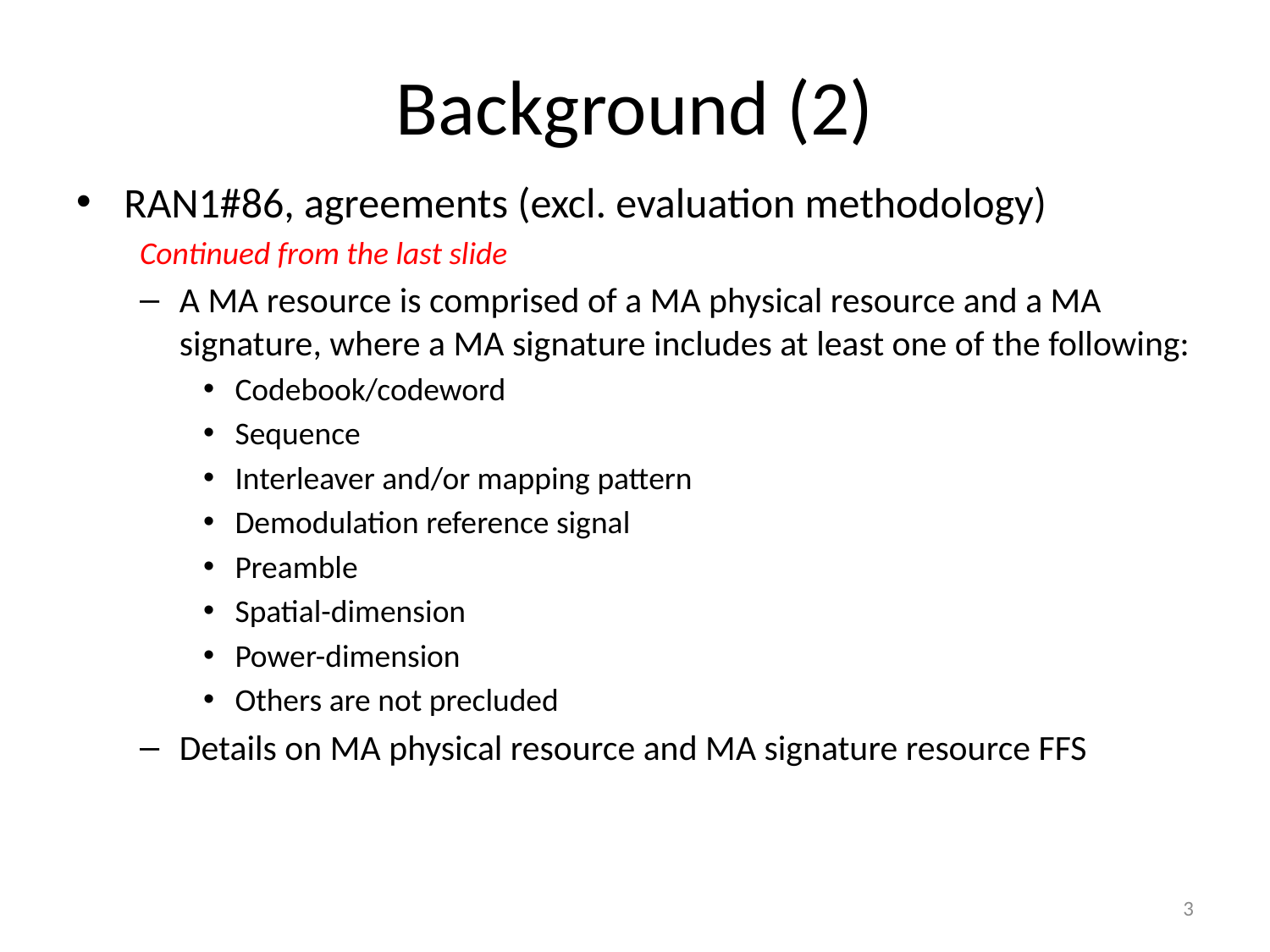

# Background (2)
RAN1#86, agreements (excl. evaluation methodology)
Continued from the last slide
A MA resource is comprised of a MA physical resource and a MA signature, where a MA signature includes at least one of the following:
Codebook/codeword
Sequence
Interleaver and/or mapping pattern
Demodulation reference signal
Preamble
Spatial-dimension
Power-dimension
Others are not precluded
Details on MA physical resource and MA signature resource FFS

3